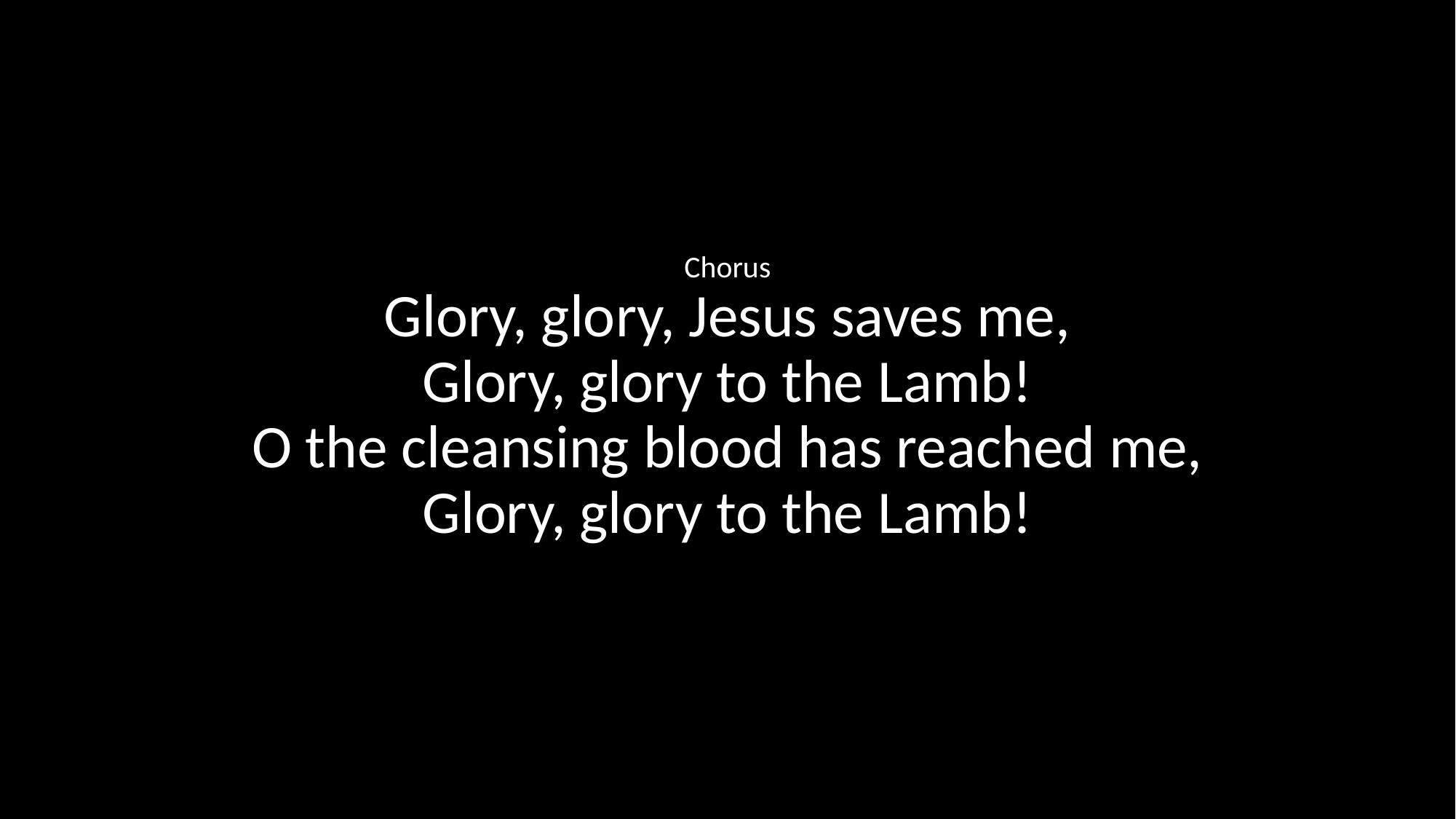

Chorus
Glory, glory, Jesus saves me,
Glory, glory to the Lamb!
O the cleansing blood has reached me,
Glory, glory to the Lamb!